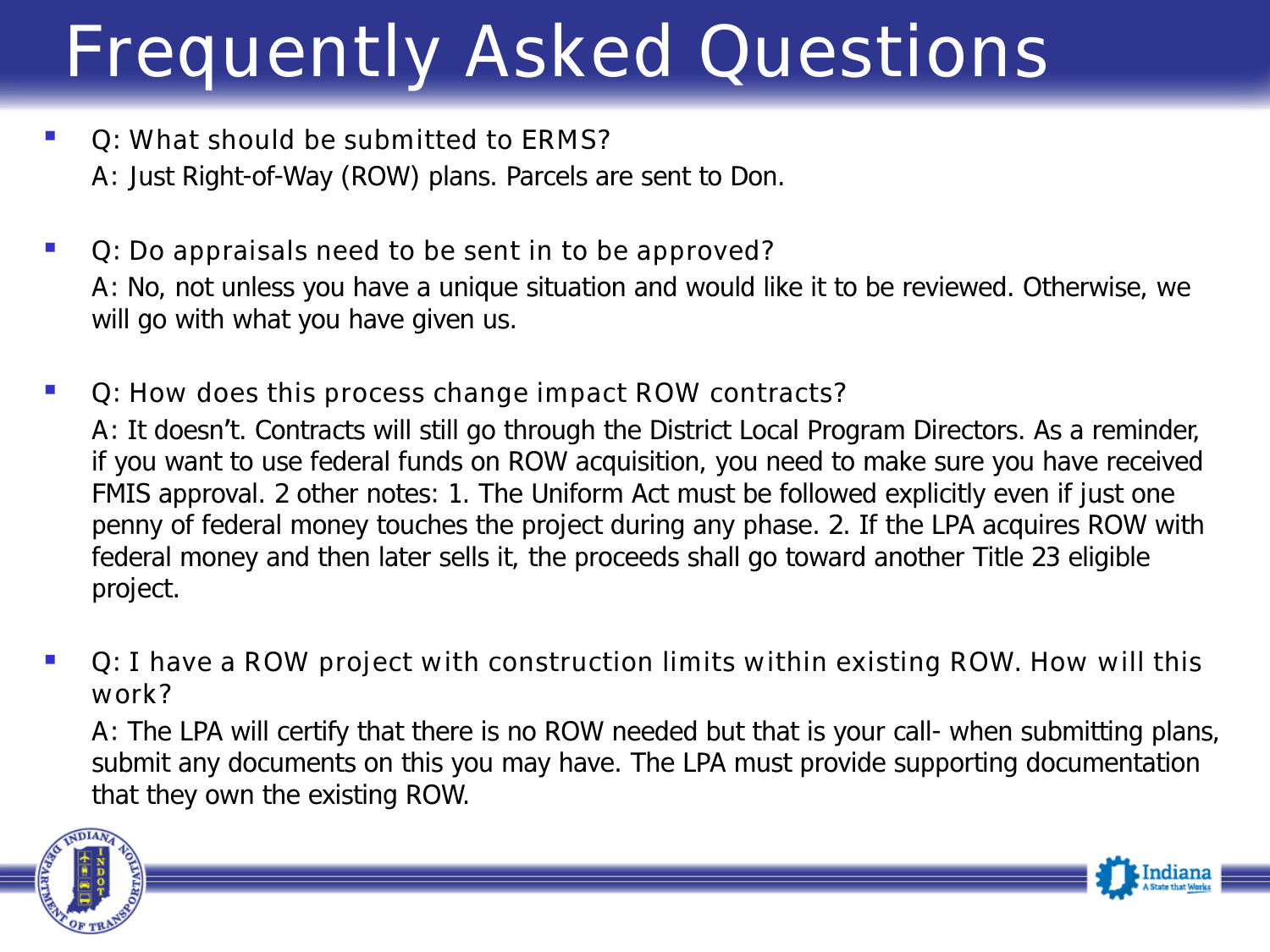

# Frequently Asked Questions
Q: What should be submitted to ERMS?
	A: Just Right-of-Way (ROW) plans. Parcels are sent to Don.

Q: Do appraisals need to be sent in to be approved?
	A: No, not unless you have a unique situation and would like it to be reviewed. Otherwise, we will go with what you have given us.

Q: How does this process change impact ROW contracts?
	A: It doesn’t. Contracts will still go through the District Local Program Directors. As a reminder, if you want to use federal funds on ROW acquisition, you need to make sure you have received FMIS approval. 2 other notes: 1. The Uniform Act must be followed explicitly even if just one penny of federal money touches the project during any phase. 2. If the LPA acquires ROW with federal money and then later sells it, the proceeds shall go toward another Title 23 eligible project.

Q: I have a ROW project with construction limits within existing ROW. How will this work?
	A: The LPA will certify that there is no ROW needed but that is your call- when submitting plans, submit any documents on this you may have. The LPA must provide supporting documentation that they own the existing ROW.